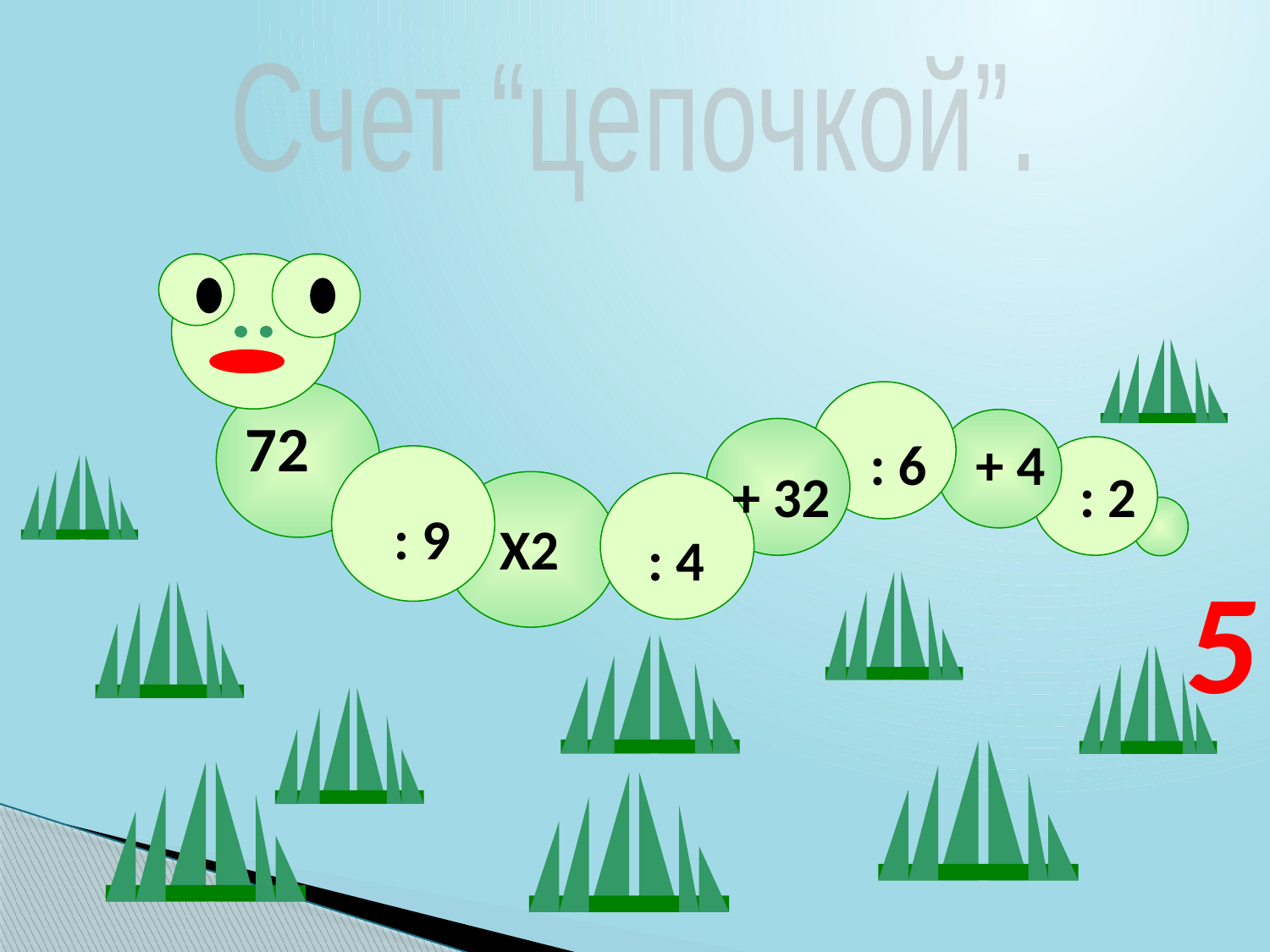

Счет “цепочкой”.

72

: 6
+ 4

+ 32
  : 2
: 9
Х2
: 4
  5